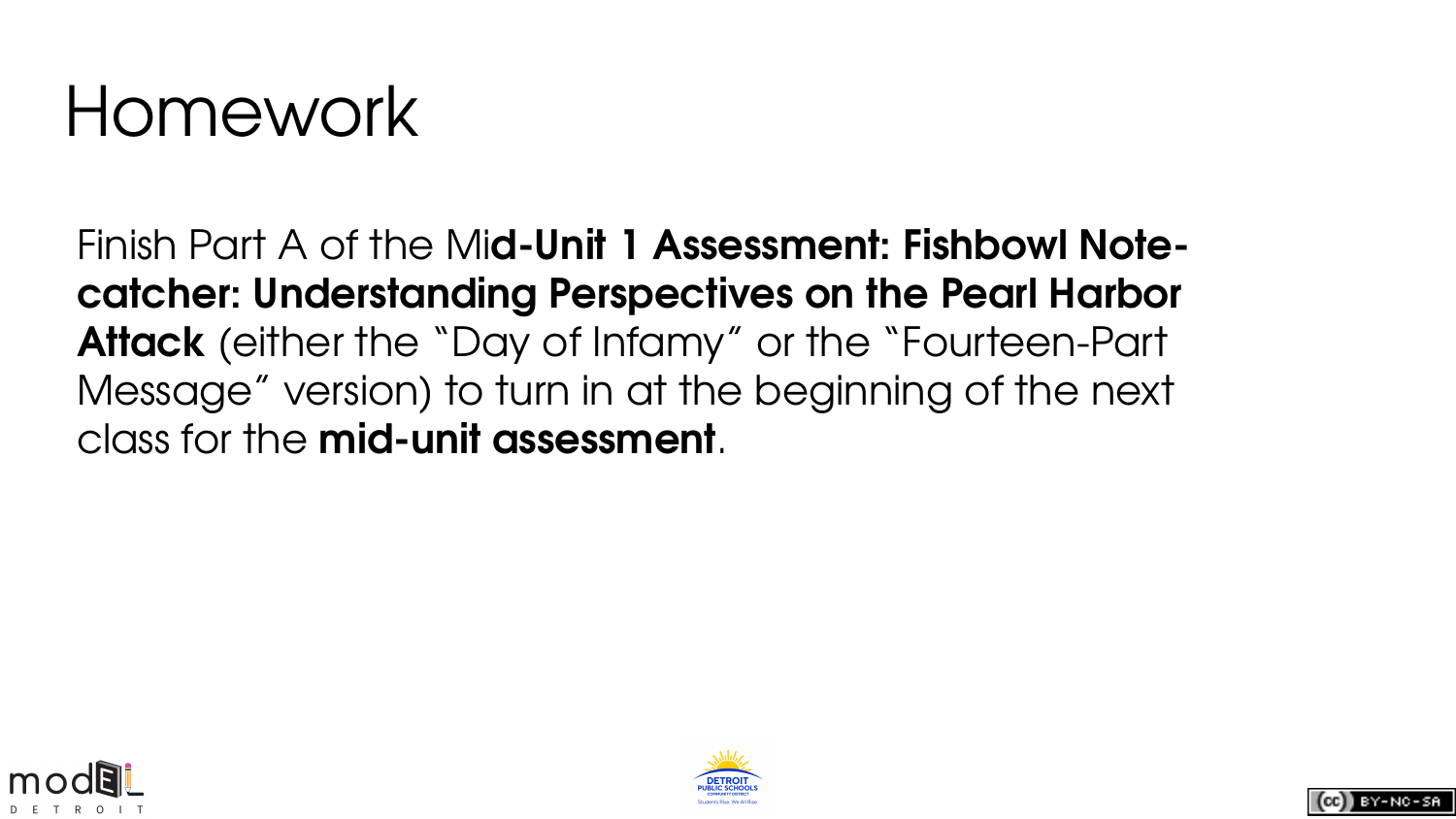

# Homework

Finish Part A of the Mid-Unit 1 Assessment: Fishbowl Note-catcher: Understanding Perspectives on the Pearl Harbor Attack (either the “Day of Infamy” or the “Fourteen-Part Message” version) to turn in at the beginning of the next class for the mid-unit assessment.